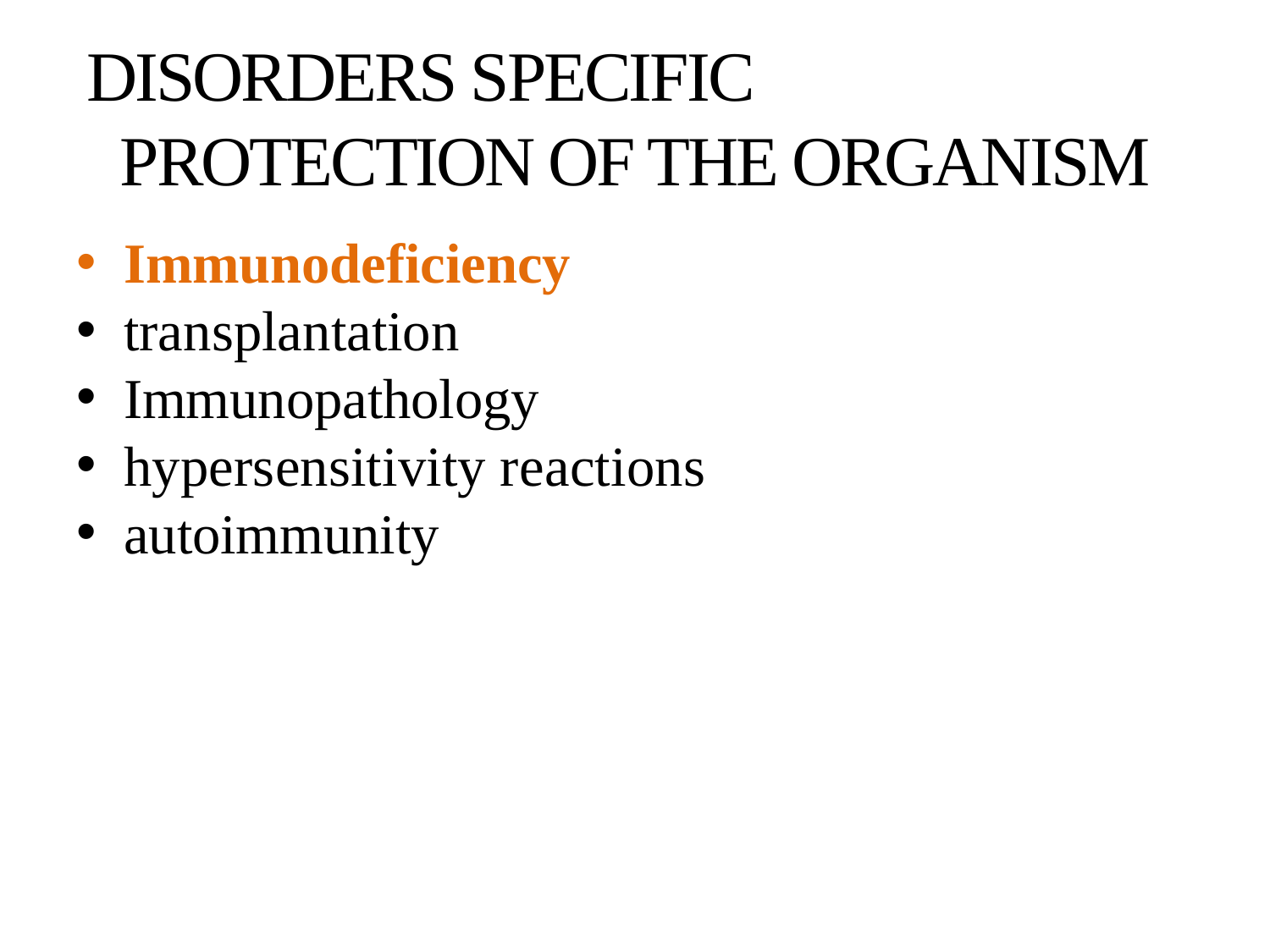

# DISORDERS SPECIFIC
PROTECTION OF THE ORGANISM
Immunodeficiency
transplantation
Immunopathology
hypersensitivity reactions
autoimmunity